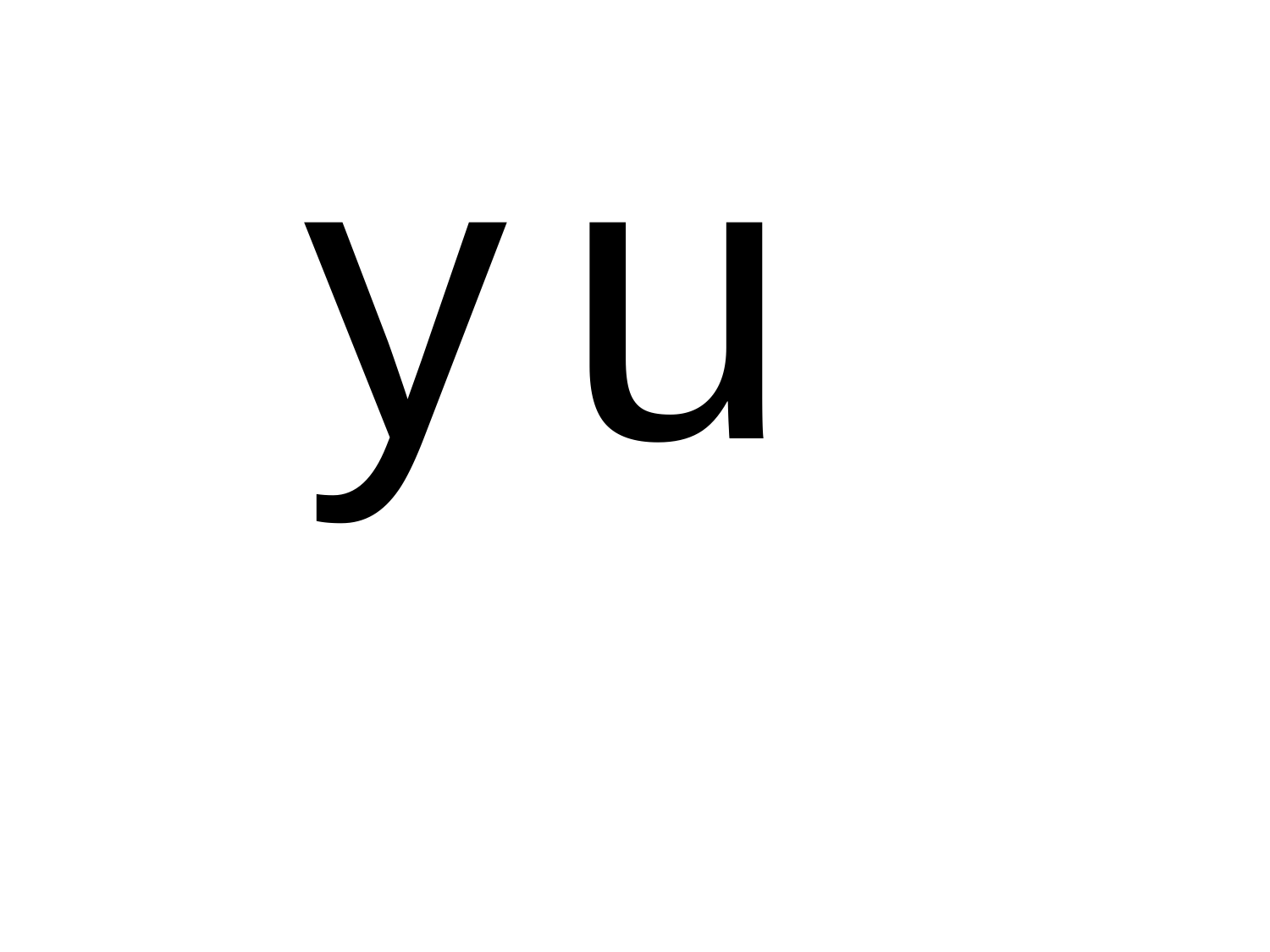

| y |
| --- |
| u |
| --- |